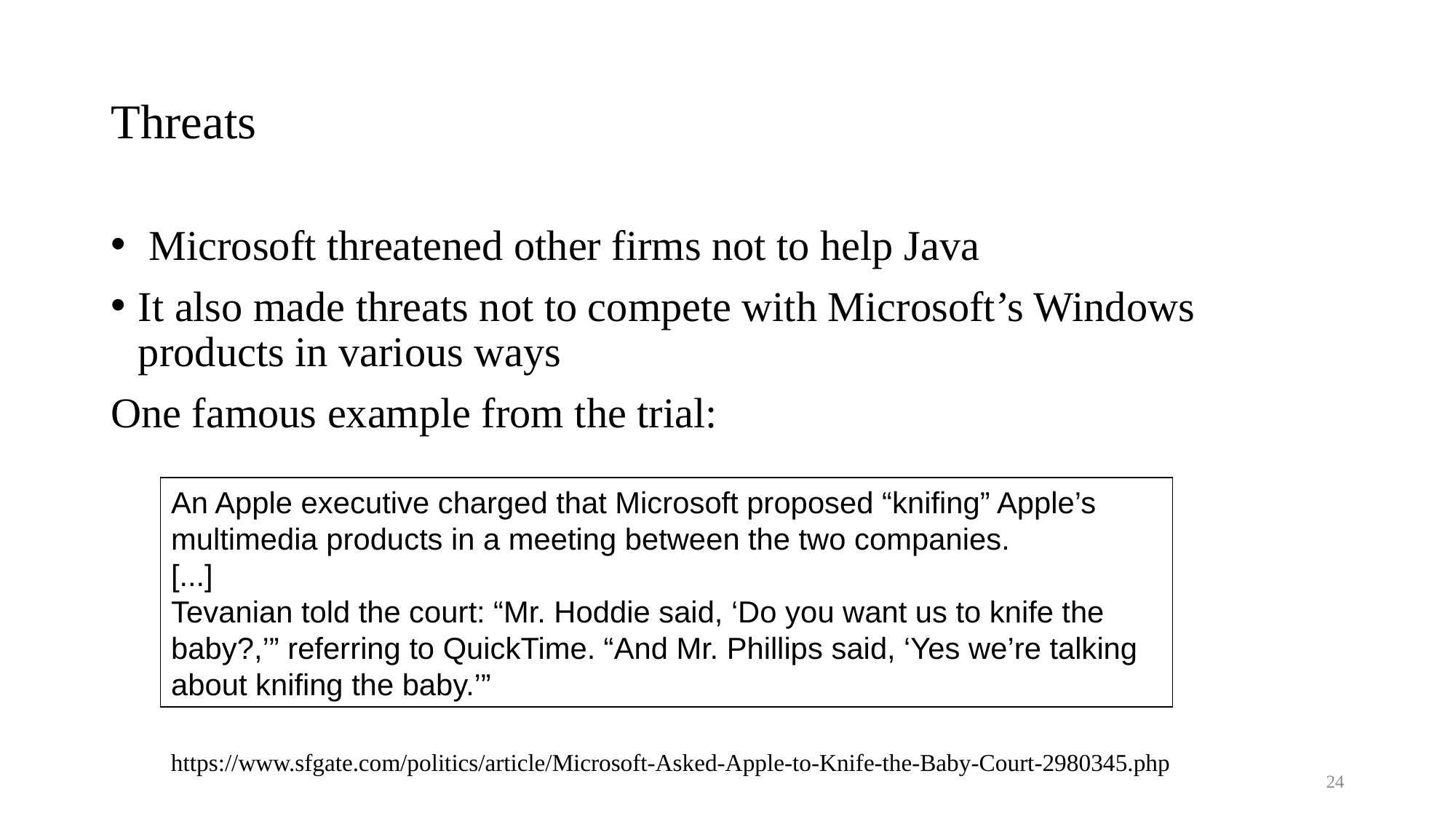

# Threats
 Microsoft threatened other firms not to help Java
It also made threats not to compete with Microsoft’s Windows products in various ways
One famous example from the trial:

An Apple executive charged that Microsoft proposed “knifing” Apple’s multimedia products in a meeting between the two companies.
[...]
Tevanian told the court: “Mr. Hoddie said, ‘Do you want us to knife the baby?,’” referring to QuickTime. “And Mr. Phillips said, ‘Yes we’re talking about knifing the baby.’”
https://www.sfgate.com/politics/article/Microsoft-Asked-Apple-to-Knife-the-Baby-Court-2980345.php
24